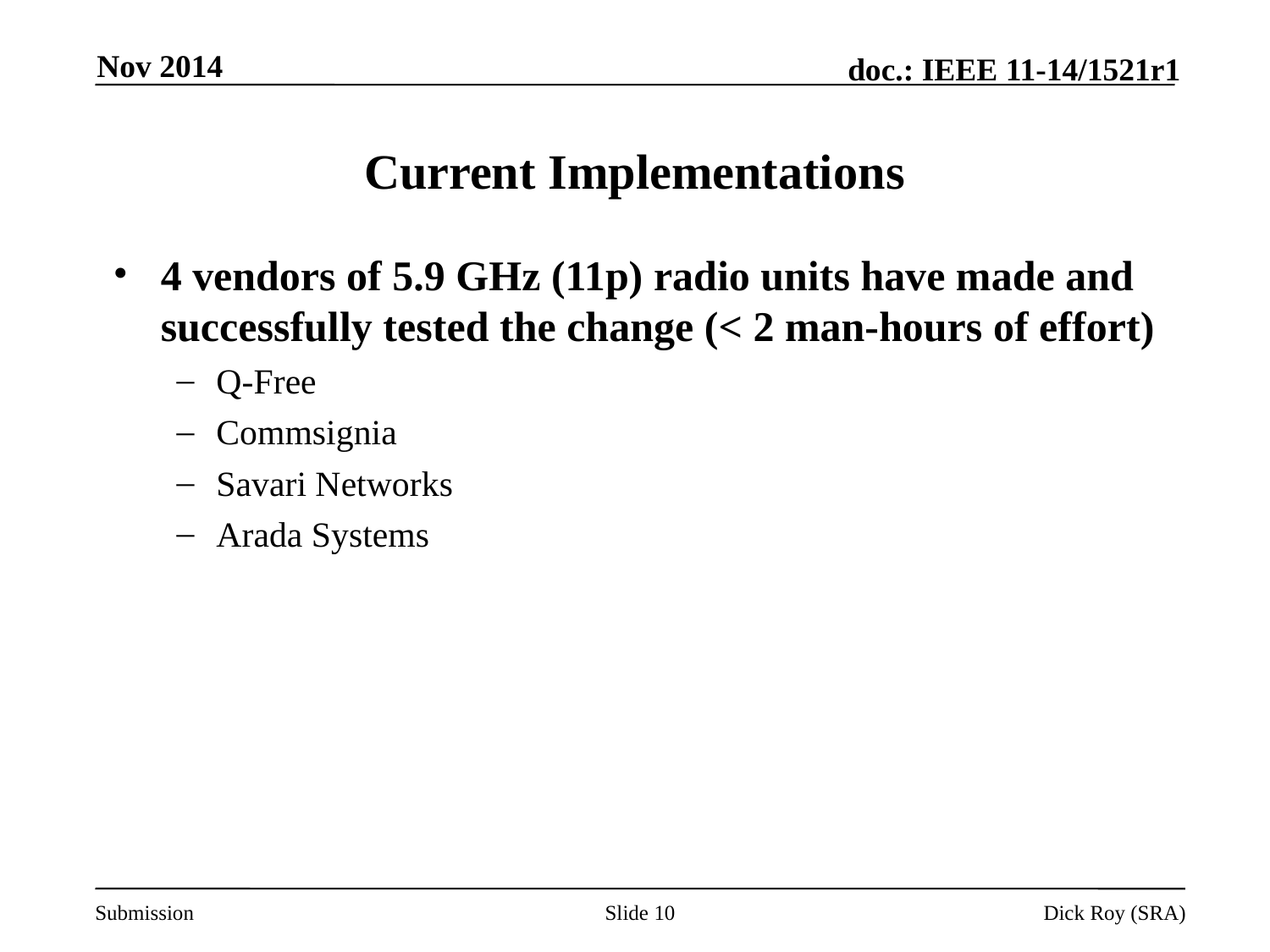

Current Implementations
Nov 2014
4 vendors of 5.9 GHz (11p) radio units have made and successfully tested the change (< 2 man-hours of effort)
Q-Free
Commsignia
Savari Networks
Arada Systems

Slide 10